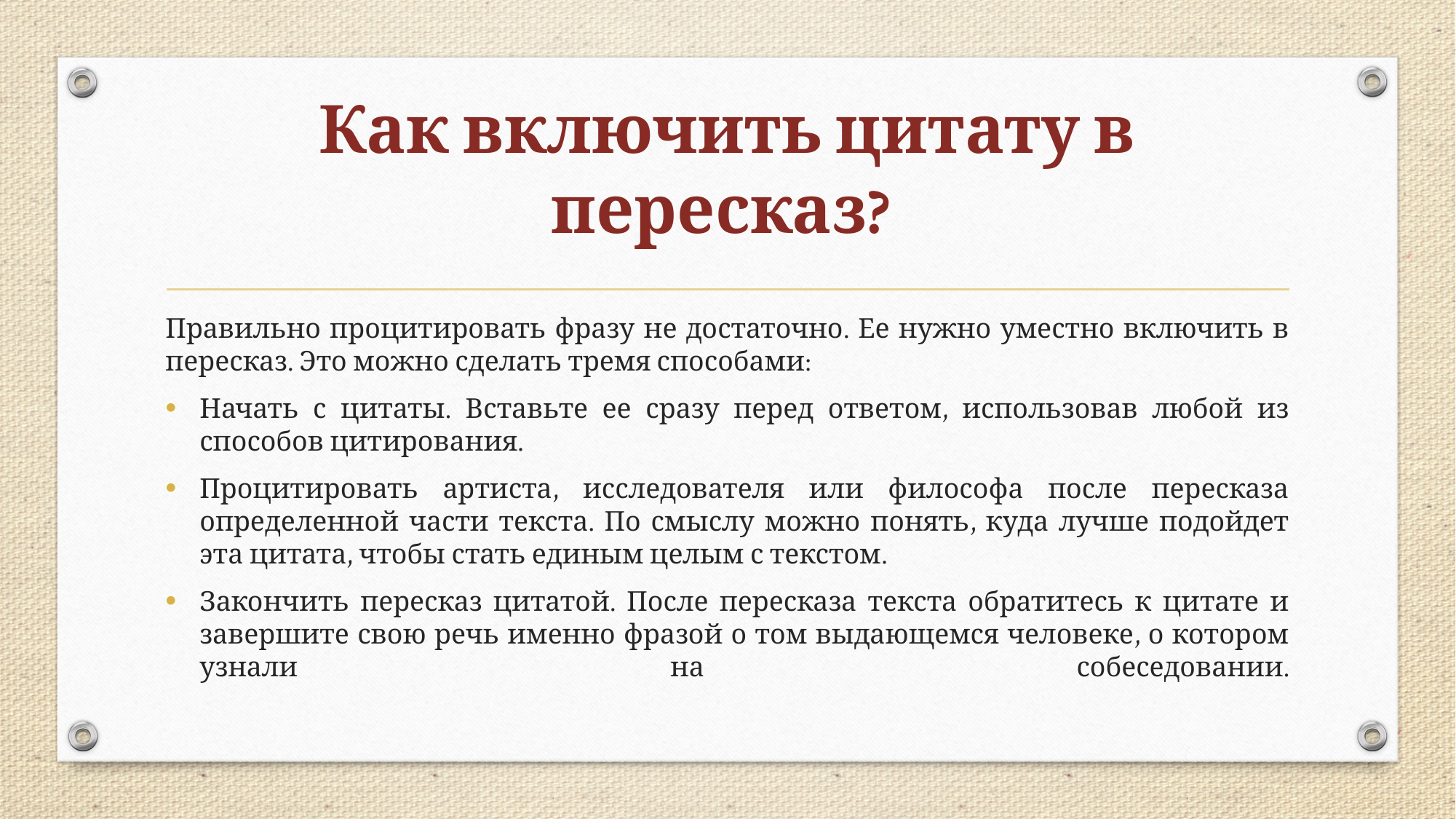

# Как включить цитату в пересказ?
Правильно процитировать фразу не достаточно. Ее нужно уместно включить в пересказ. Это можно сделать тремя способами:
Начать с цитаты. Вставьте ее сразу перед ответом, использовав любой из способов цитирования.
Процитировать артиста, исследователя или философа после пересказа определенной части текста. По смыслу можно понять, куда лучше подойдет эта цитата, чтобы стать единым целым с текстом.
Закончить пересказ цитатой. После пересказа текста обратитесь к цитате и завершите свою речь именно фразой о том выдающемся человеке, о котором узнали на собеседовании.